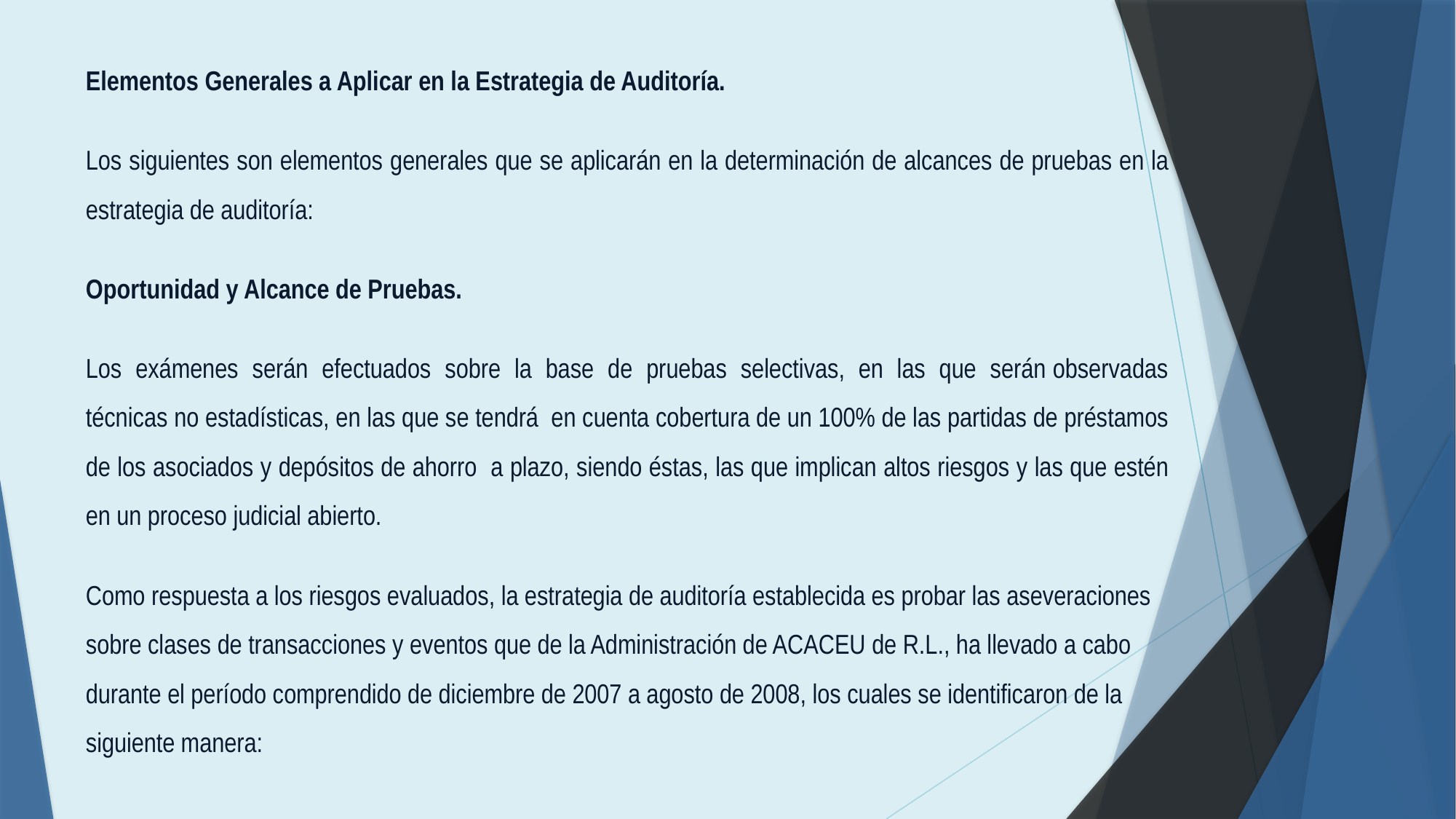

Elementos Generales a Aplicar en la Estrategia de Auditoría.
	Los siguientes son elementos generales que se aplicarán en la determinación de alcances de pruebas en la estrategia de auditoría:
	Oportunidad y Alcance de Pruebas.
	Los  exámenes  serán  efectuados  sobre  la  base  de  pruebas  selectivas,  en  las  que  serán observadas técnicas no estadísticas, en las que se tendrá  en cuenta cobertura de un 100% de las partidas de préstamos de los asociados y depósitos de ahorro  a plazo, siendo éstas, las que implican altos riesgos y las que estén en un proceso judicial abierto.
	Como respuesta a los riesgos evaluados, la estrategia de auditoría establecida es probar las aseveraciones sobre clases de transacciones y eventos que de la Administración de ACACEU de R.L., ha llevado a cabo durante el período comprendido de diciembre de 2007 a agosto de 2008, los cuales se identificaron de la siguiente manera: